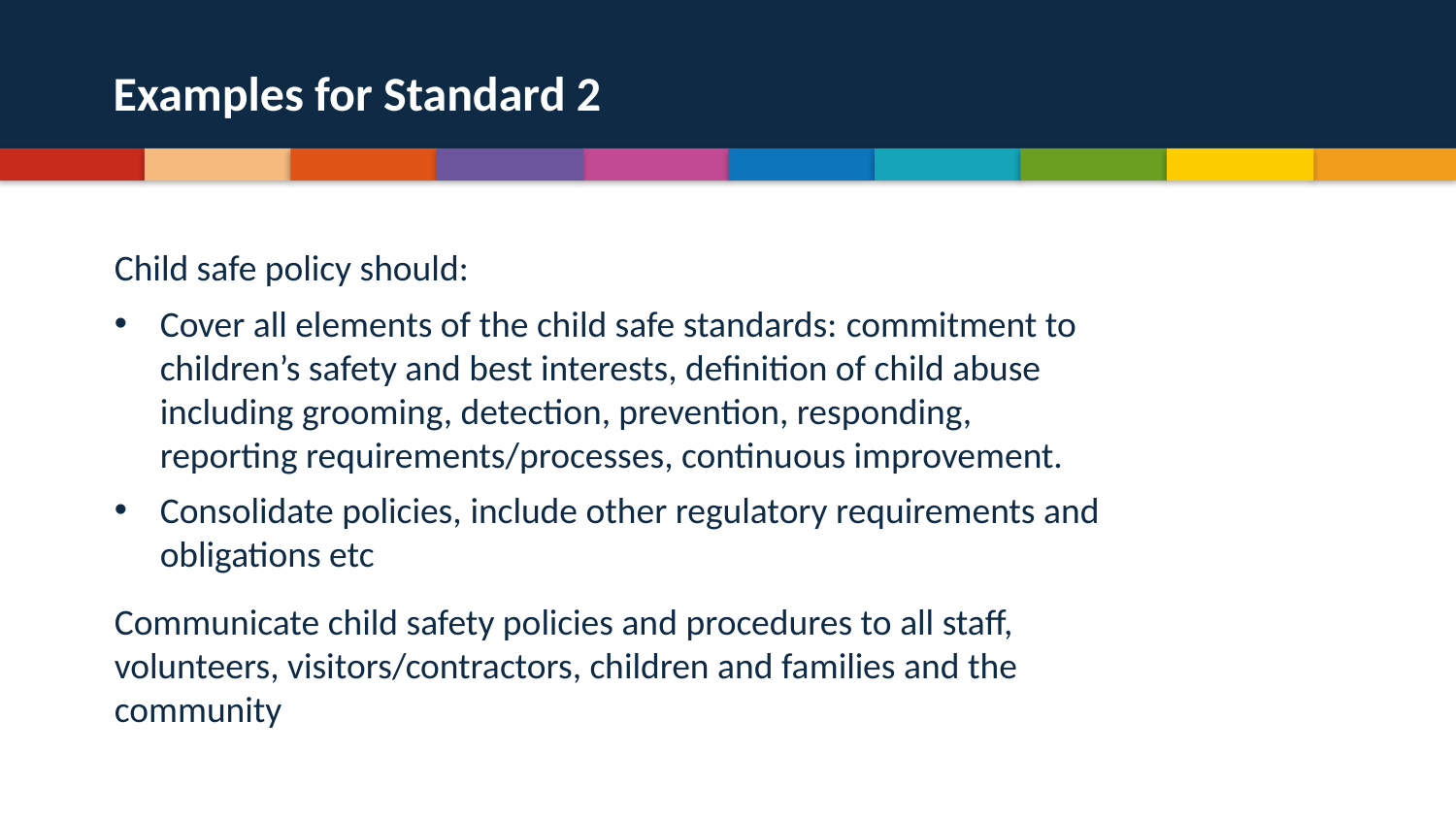

# Examples for Standard 2
Child safe policy should:
Cover all elements of the child safe standards: commitment to children’s safety and best interests, definition of child abuse including grooming, detection, prevention, responding, reporting requirements/processes, continuous improvement.
Consolidate policies, include other regulatory requirements and obligations etc
Communicate child safety policies and procedures to all staff, volunteers, visitors/contractors, children and families and the community